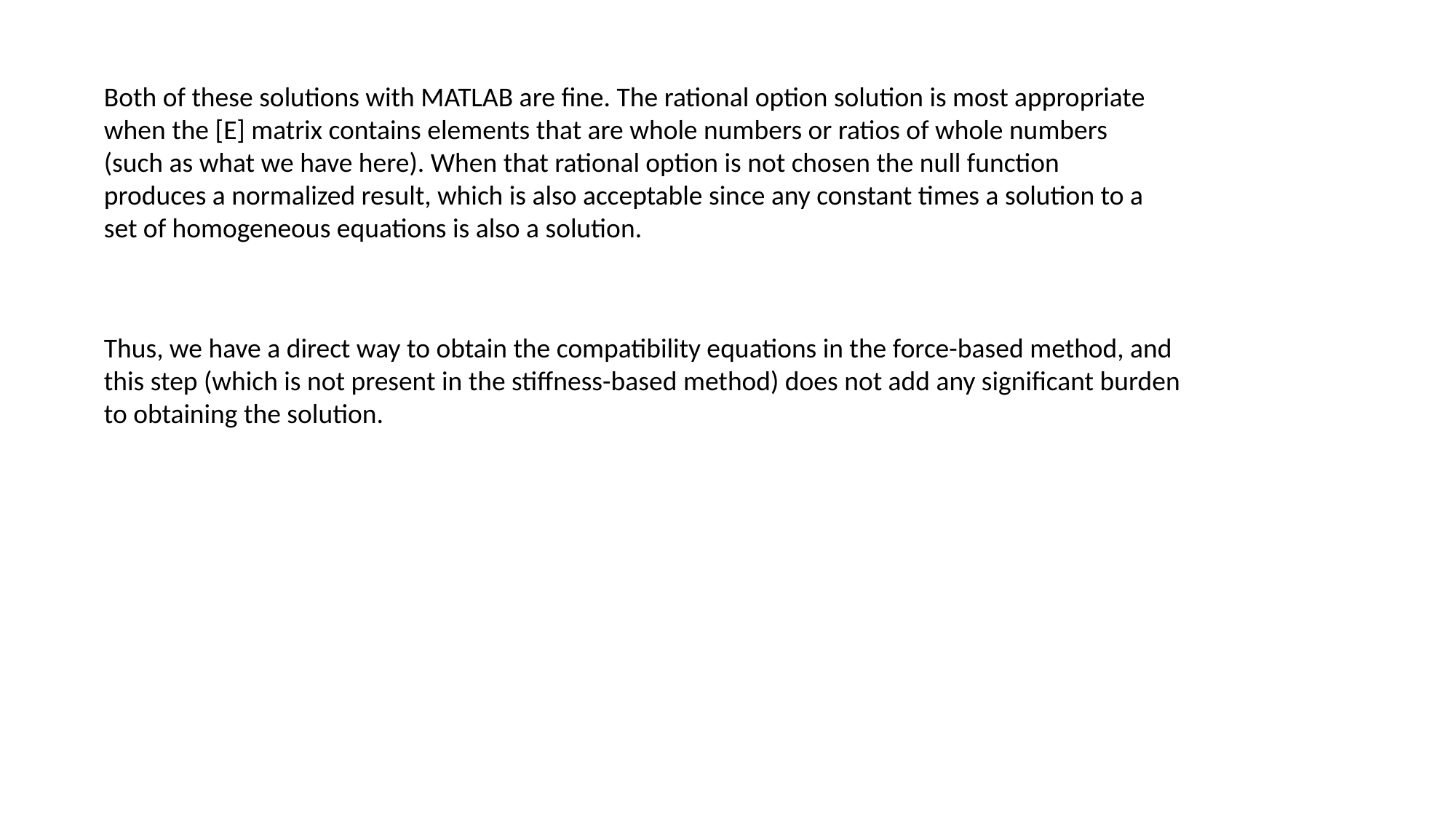

Both of these solutions with MATLAB are fine. The rational option solution is most appropriate when the [E] matrix contains elements that are whole numbers or ratios of whole numbers (such as what we have here). When that rational option is not chosen the null function produces a normalized result, which is also acceptable since any constant times a solution to a set of homogeneous equations is also a solution.
Thus, we have a direct way to obtain the compatibility equations in the force-based method, and this step (which is not present in the stiffness-based method) does not add any significant burden to obtaining the solution.